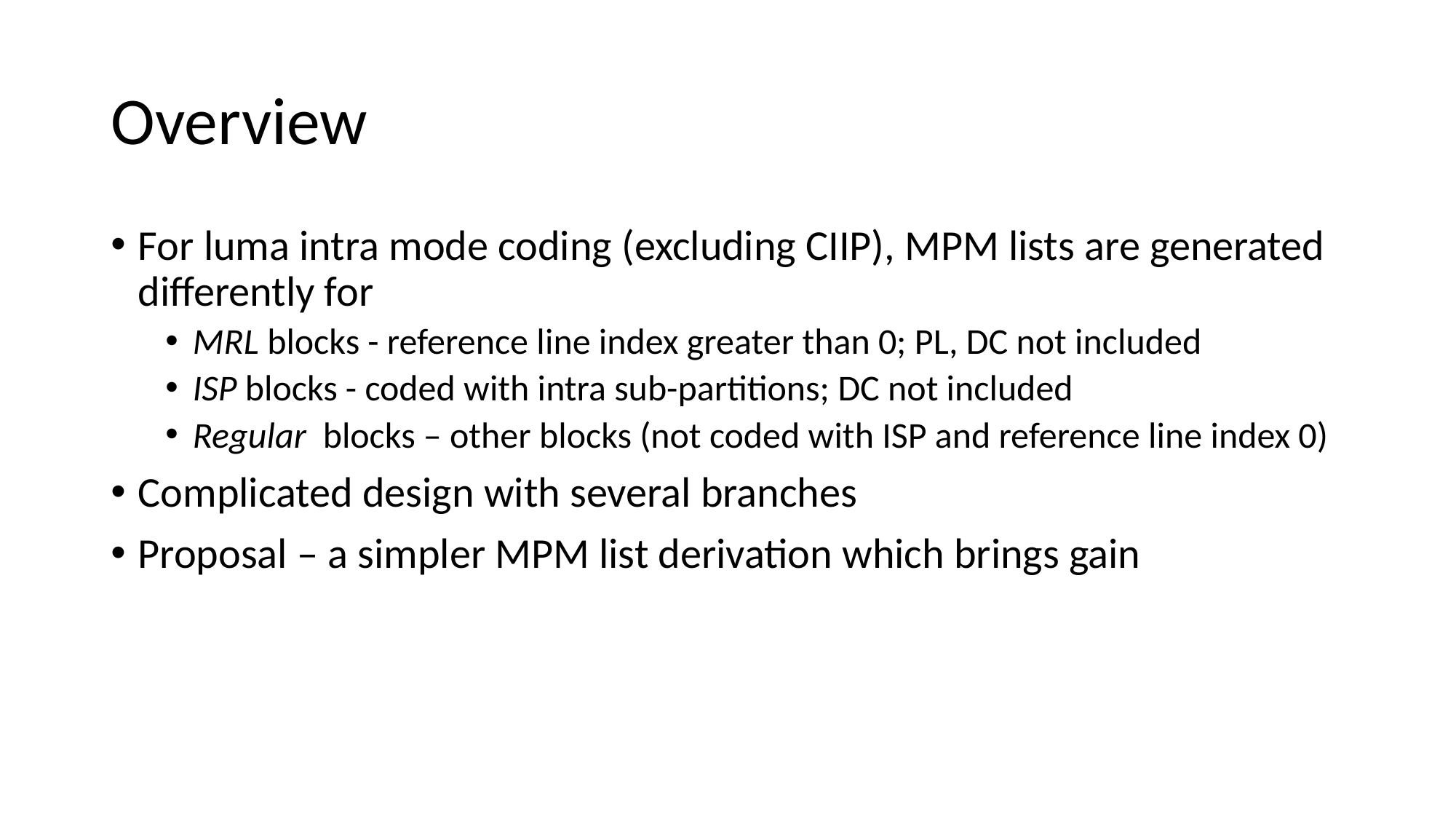

# Overview
For luma intra mode coding (excluding CIIP), MPM lists are generated differently for
MRL blocks - reference line index greater than 0; PL, DC not included
ISP blocks - coded with intra sub-partitions; DC not included
Regular  blocks – other blocks (not coded with ISP and reference line index 0)
Complicated design with several branches
Proposal – a simpler MPM list derivation which brings gain